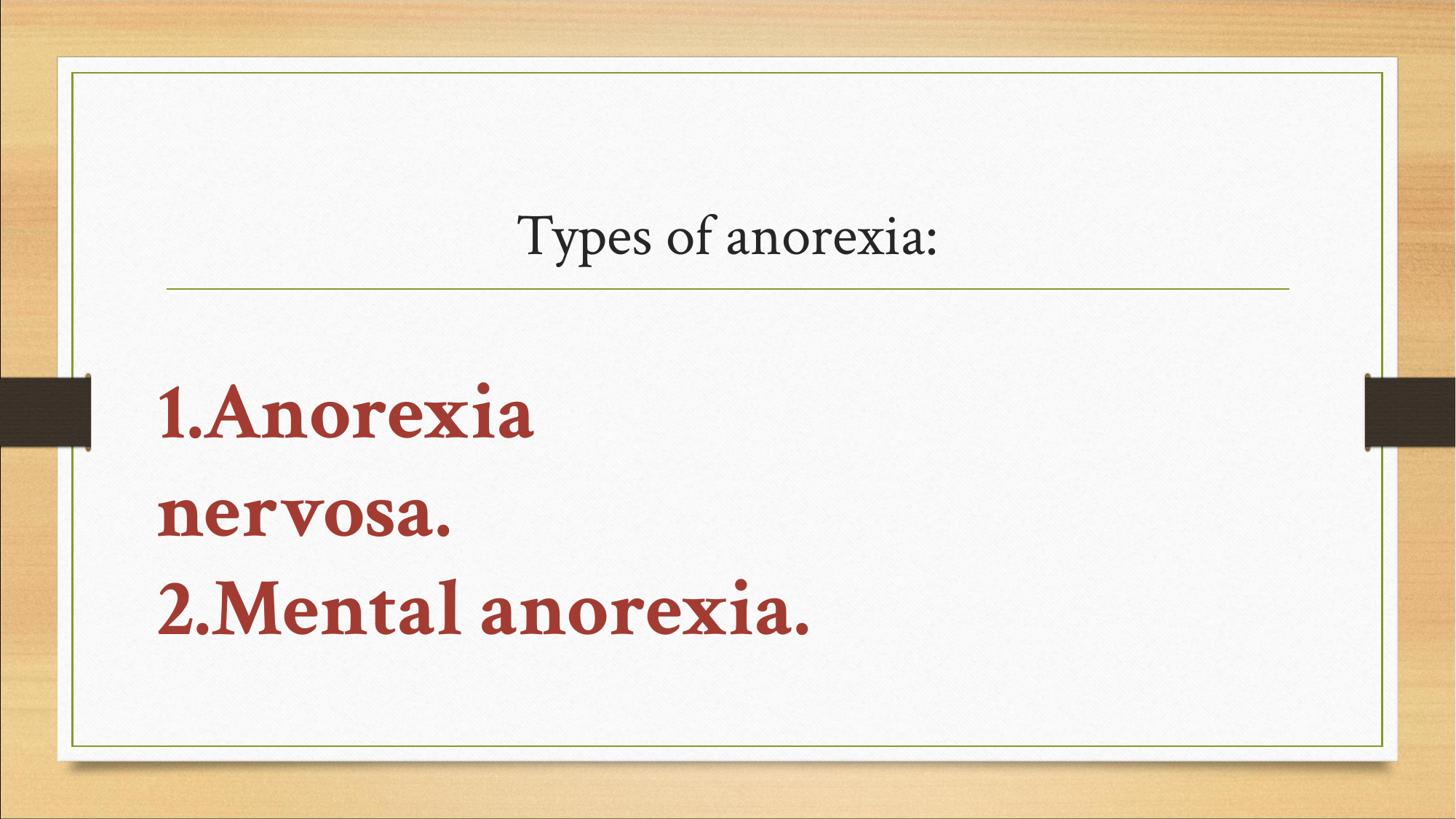

# Types of anorexia:
1.Anorexia nervosa.
2.Mental anorexia.